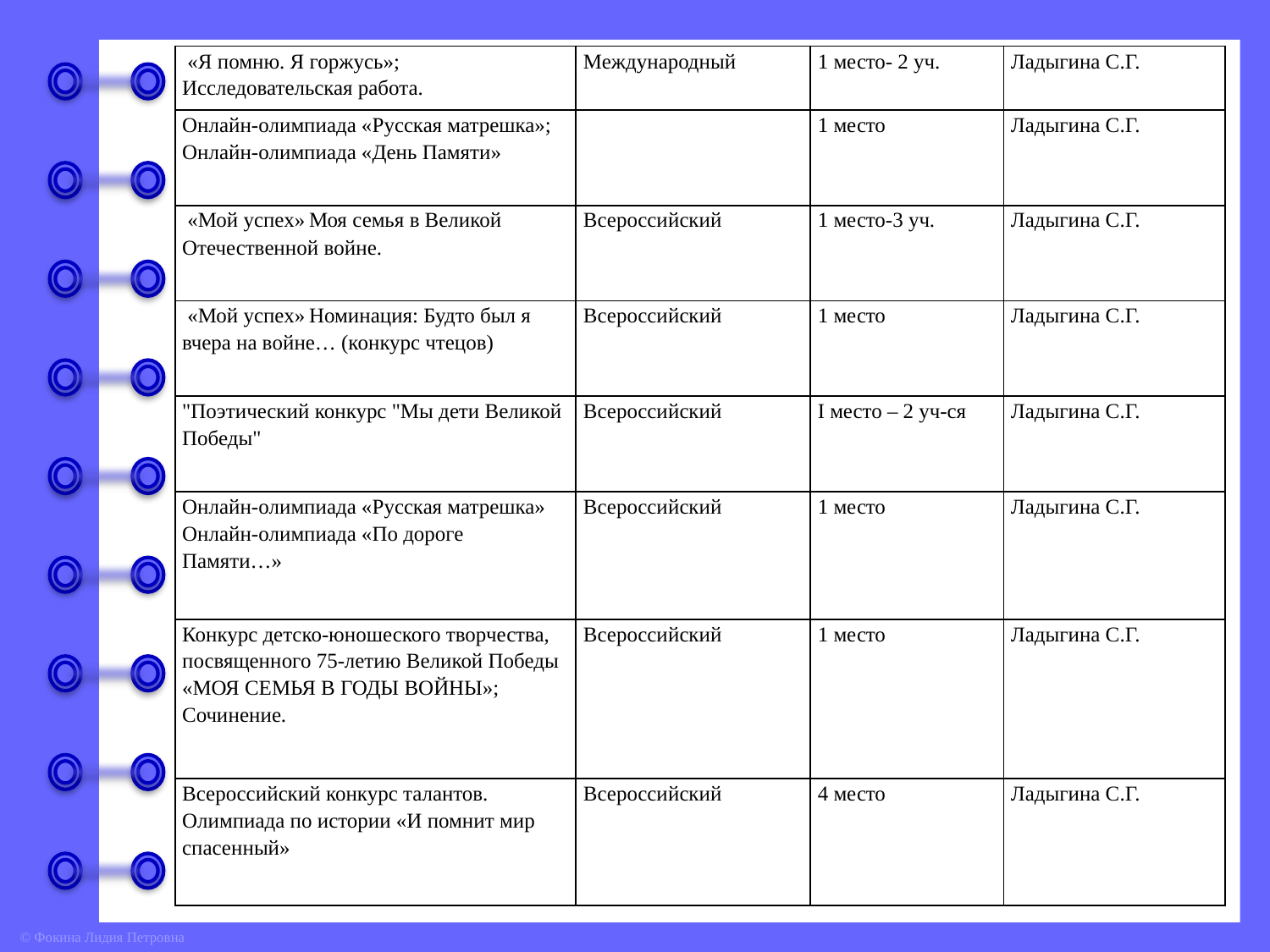

| «Я помню. Я горжусь»; Исследовательская работа. | Международный | 1 место- 2 уч. | Ладыгина С.Г. |
| --- | --- | --- | --- |
| Онлайн-олимпиада «Русская матрешка»; Онлайн-олимпиада «День Памяти» |  | 1 место | Ладыгина С.Г. |
| «Мой успех» Моя семья в Великой Отечественной войне. | Всероссийский | 1 место-3 уч. | Ладыгина С.Г. |
| «Мой успех» Номинация: Будто был я вчера на войне… (конкурс чтецов) | Всероссийский | 1 место | Ладыгина С.Г. |
| "Поэтический конкурс "Мы дети Великой Победы" | Всероссийский | I место – 2 уч-ся | Ладыгина С.Г. |
| Онлайн-олимпиада «Русская матрешка» Онлайн-олимпиада «По дороге Памяти…» | Всероссийский | 1 место | Ладыгина С.Г. |
| Конкурс детско-юношеского творчества, посвященного 75-летию Великой Победы «МОЯ СЕМЬЯ В ГОДЫ ВОЙНЫ»; Сочинение. | Всероссийский | 1 место | Ладыгина С.Г. |
| Всероссийский конкурс талантов. Олимпиада по истории «И помнит мир спасенный» | Всероссийский | 4 место | Ладыгина С.Г. |